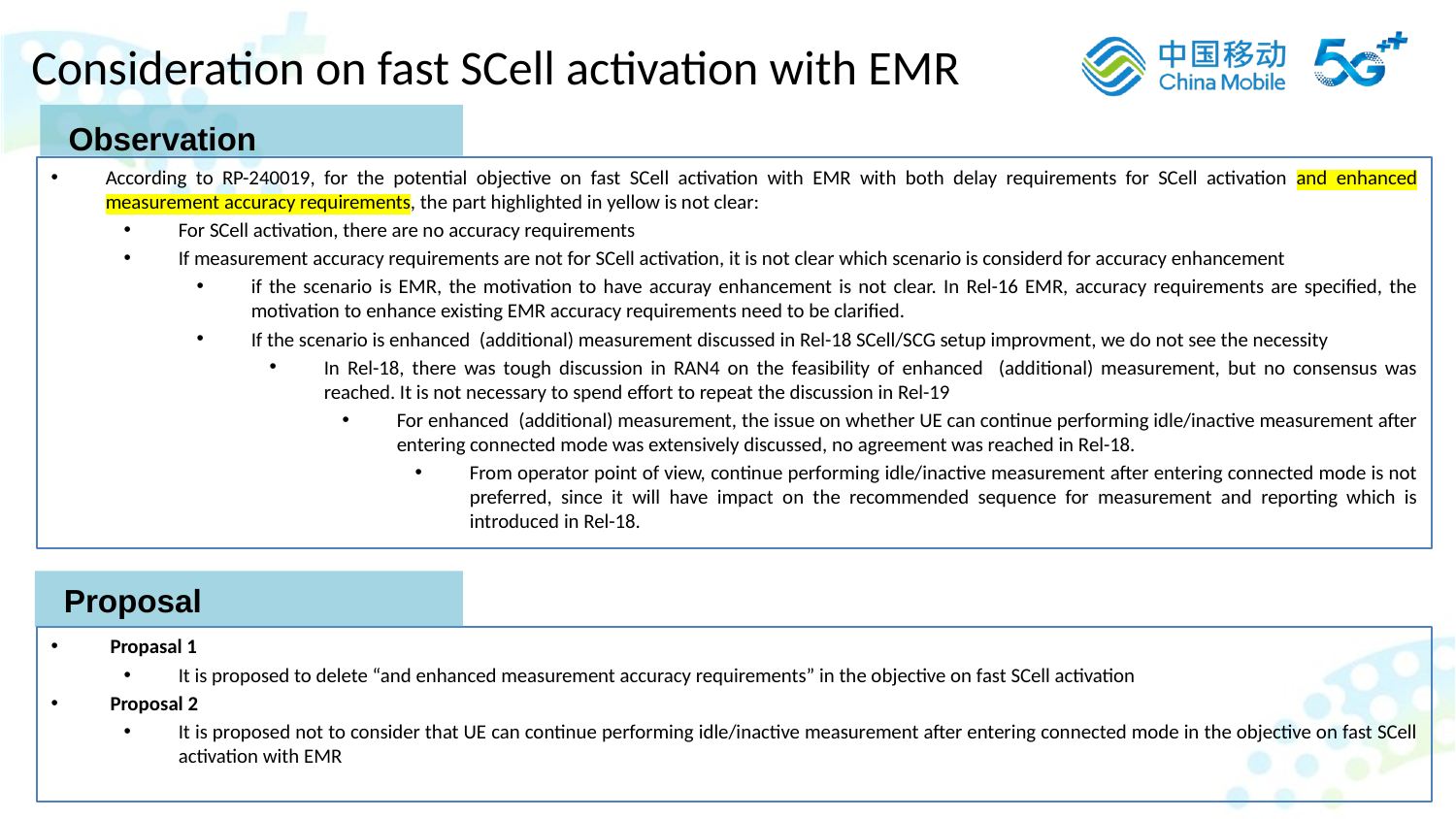

Consideration on fast SCell activation with EMR

 Observation
According to RP-240019, for the potential objective on fast SCell activation with EMR with both delay requirements for SCell activation and enhanced measurement accuracy requirements, the part highlighted in yellow is not clear:
For SCell activation, there are no accuracy requirements
If measurement accuracy requirements are not for SCell activation, it is not clear which scenario is considerd for accuracy enhancement
if the scenario is EMR, the motivation to have accuray enhancement is not clear. In Rel-16 EMR, accuracy requirements are specified, the motivation to enhance existing EMR accuracy requirements need to be clarified.
If the scenario is enhanced  (additional) measurement discussed in Rel-18 SCell/SCG setup improvment, we do not see the necessity
In Rel-18, there was tough discussion in RAN4 on the feasibility of enhanced  (additional) measurement, but no consensus was reached. It is not necessary to spend effort to repeat the discussion in Rel-19
For enhanced  (additional) measurement, the issue on whether UE can continue performing idle/inactive measurement after entering connected mode was extensively discussed, no agreement was reached in Rel-18.
From operator point of view, continue performing idle/inactive measurement after entering connected mode is not preferred, since it will have impact on the recommended sequence for measurement and reporting which is introduced in Rel-18.

 Proposal
 Propasal 1
It is proposed to delete “and enhanced measurement accuracy requirements” in the objective on fast SCell activation
 Proposal 2
It is proposed not to consider that UE can continue performing idle/inactive measurement after entering connected mode in the objective on fast SCell activation with EMR